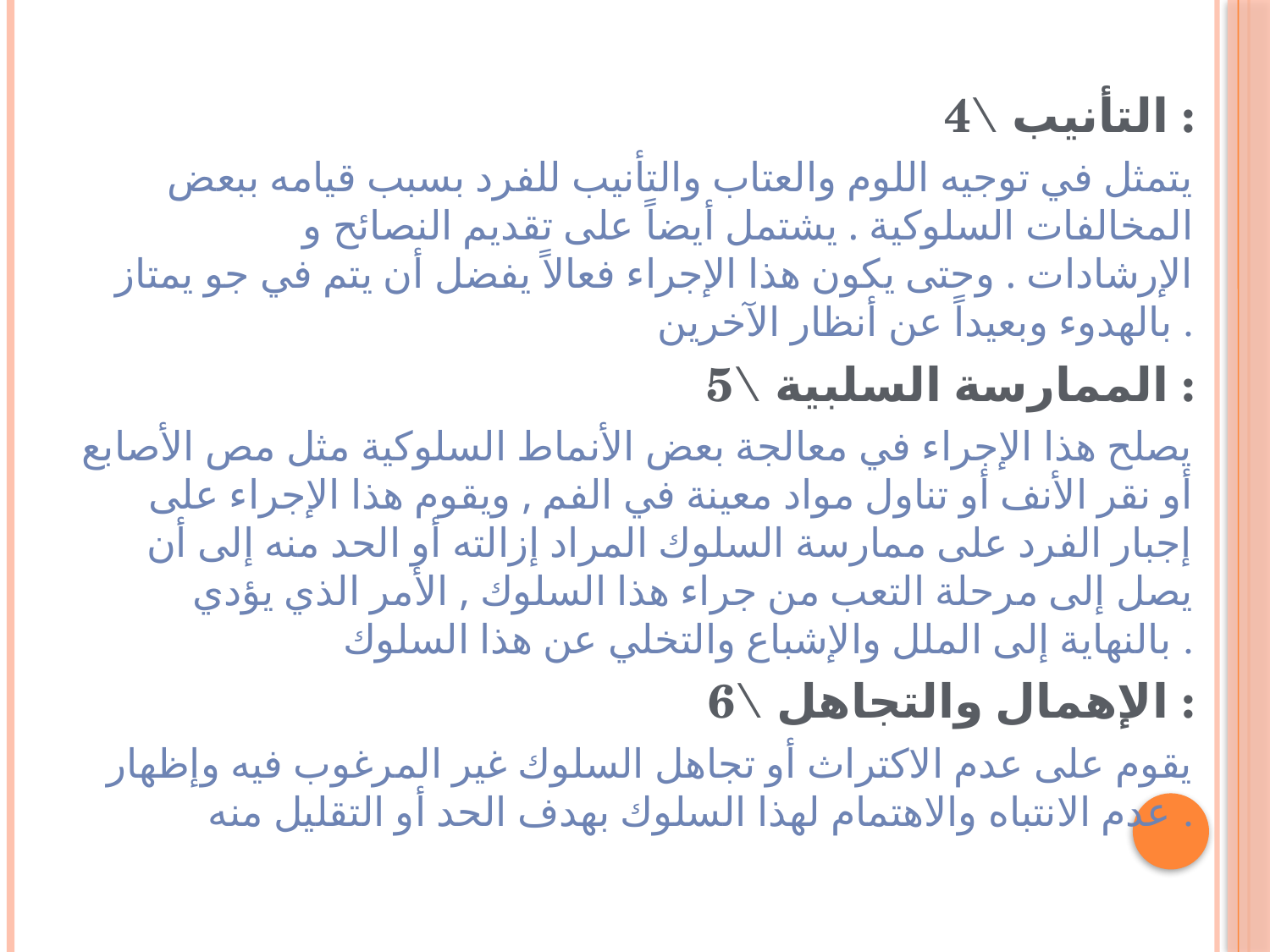

4\ التأنيب :
يتمثل في توجيه اللوم والعتاب والتأنيب للفرد بسبب قيامه ببعض المخالفات السلوكية . يشتمل أيضاً على تقديم النصائح و الإرشادات . وحتى يكون هذا الإجراء فعالاً يفضل أن يتم في جو يمتاز بالهدوء وبعيداً عن أنظار الآخرين .
5\ الممارسة السلبية :
يصلح هذا الإجراء في معالجة بعض الأنماط السلوكية مثل مص الأصابع أو نقر الأنف أو تناول مواد معينة في الفم , ويقوم هذا الإجراء على إجبار الفرد على ممارسة السلوك المراد إزالته أو الحد منه إلى أن يصل إلى مرحلة التعب من جراء هذا السلوك , الأمر الذي يؤدي بالنهاية إلى الملل والإشباع والتخلي عن هذا السلوك .
6\ الإهمال والتجاهل :
يقوم على عدم الاكتراث أو تجاهل السلوك غير المرغوب فيه وإظهار عدم الانتباه والاهتمام لهذا السلوك بهدف الحد أو التقليل منه .